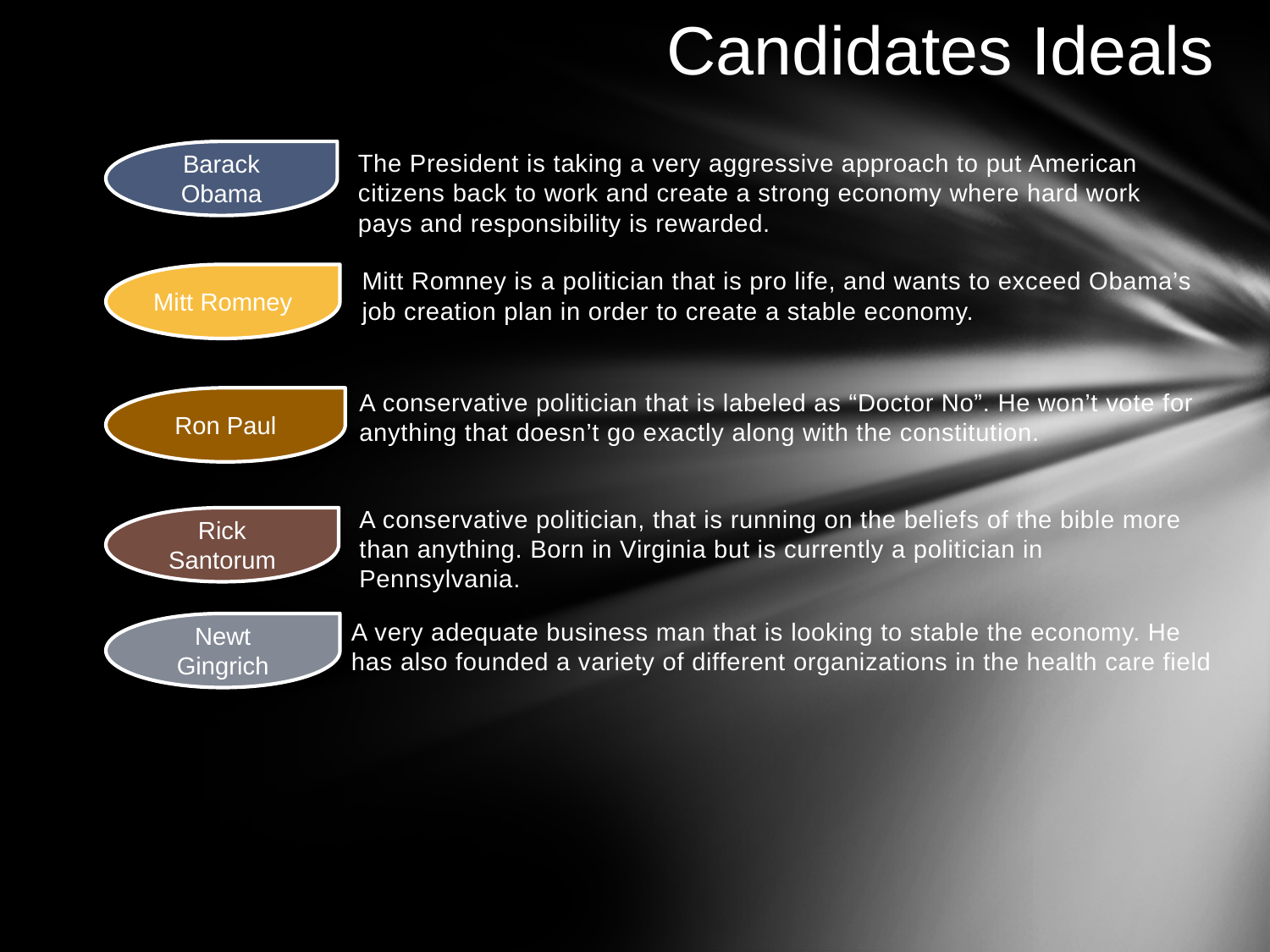

# Candidates Ideals
Barack Obama
The President is taking a very aggressive approach to put American citizens back to work and create a strong economy where hard work pays and responsibility is rewarded.

Mitt Romney is a politician that is pro life, and wants to exceed Obama’s job creation plan in order to create a stable economy.
Mitt Romney
A conservative politician that is labeled as “Doctor No”. He won’t vote for anything that doesn’t go exactly along with the constitution.
Ron Paul
A conservative politician, that is running on the beliefs of the bible more than anything. Born in Virginia but is currently a politician in Pennsylvania.
Rick Santorum
A very adequate business man that is looking to stable the economy. He has also founded a variety of different organizations in the health care field
Newt Gingrich